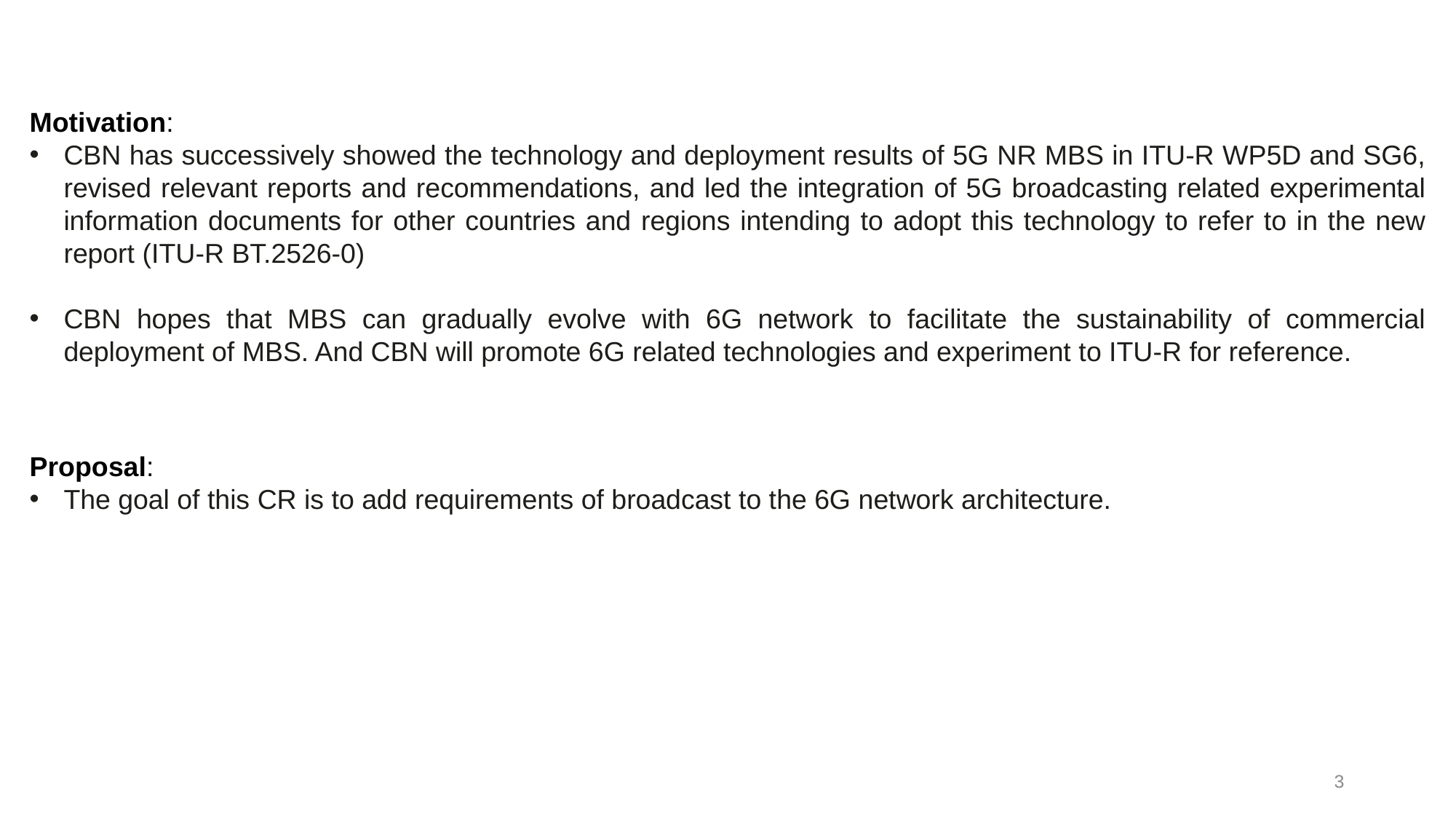

Motivation:
CBN has successively showed the technology and deployment results of 5G NR MBS in ITU-R WP5D and SG6, revised relevant reports and recommendations, and led the integration of 5G broadcasting related experimental information documents for other countries and regions intending to adopt this technology to refer to in the new report (ITU-R BT.2526-0)

CBN hopes that MBS can gradually evolve with 6G network to facilitate the sustainability of commercial deployment of MBS. And CBN will promote 6G related technologies and experiment to ITU-R for reference.

Proposal:
The goal of this CR is to add requirements of broadcast to the 6G network architecture.
3